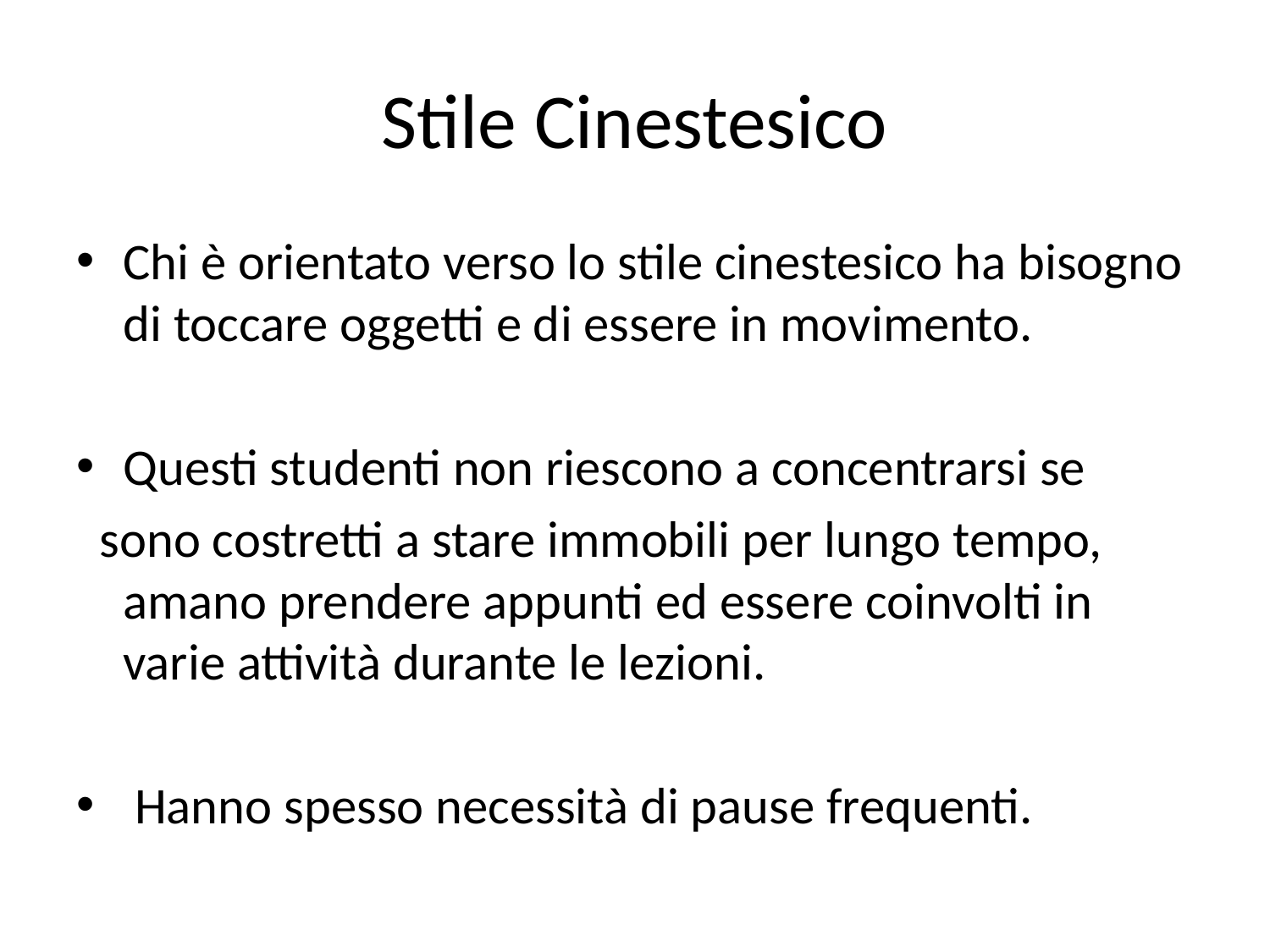

# Stile Cinestesico
Chi è orientato verso lo stile cinestesico ha bisogno di toccare oggetti e di essere in movimento.

Questi studenti non riescono a concentrarsi se
  sono costretti a stare immobili per lungo tempo, amano prendere appunti ed essere coinvolti in varie attività durante le lezioni.

 Hanno spesso necessità di pause frequenti.